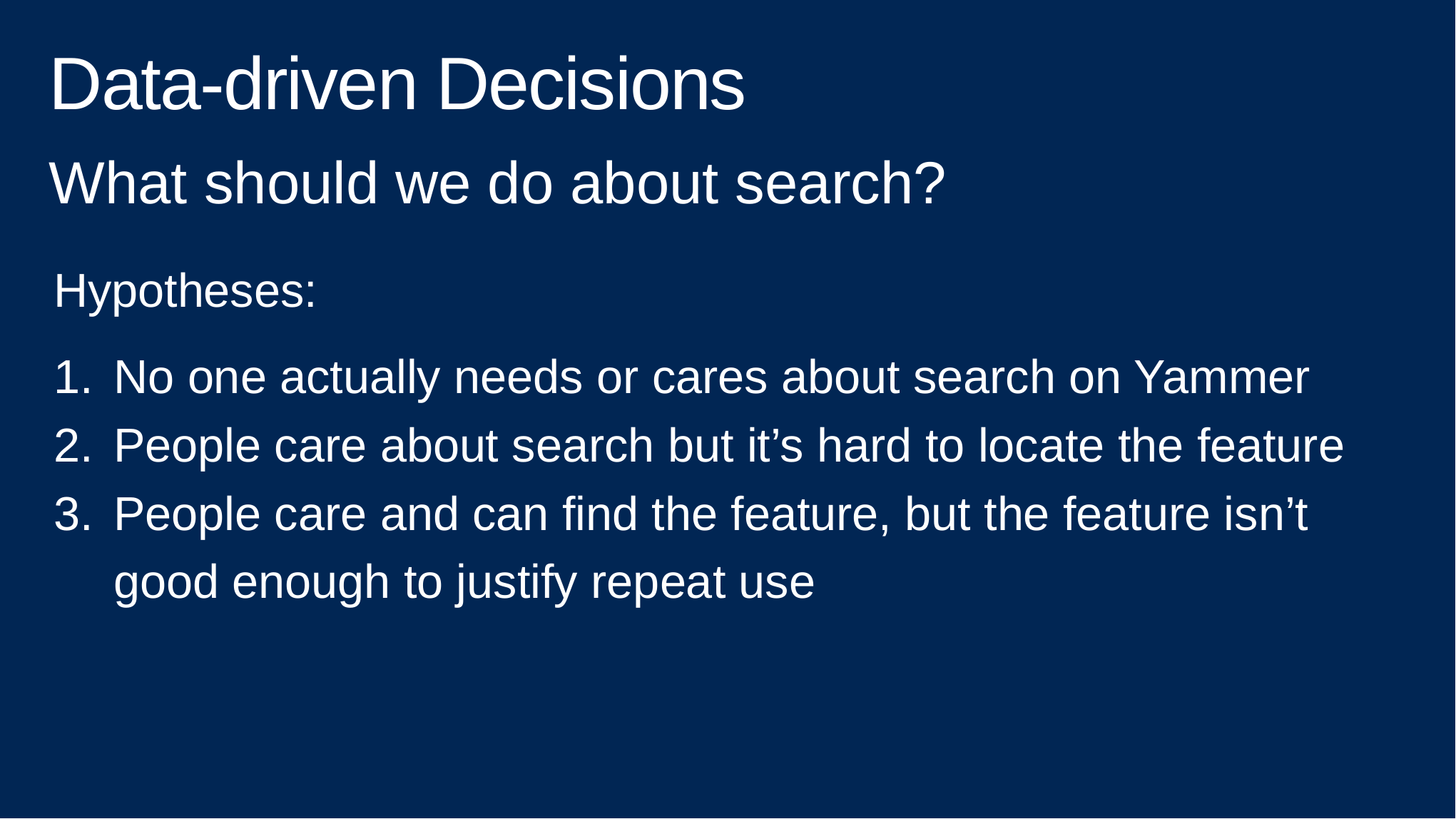

# Data-driven Decisions
What should we do about search?
Hypotheses:

No one actually needs or cares about search on Yammer
People care about search but it’s hard to locate the feature
People care and can find the feature, but the feature isn’t good enough to justify repeat use